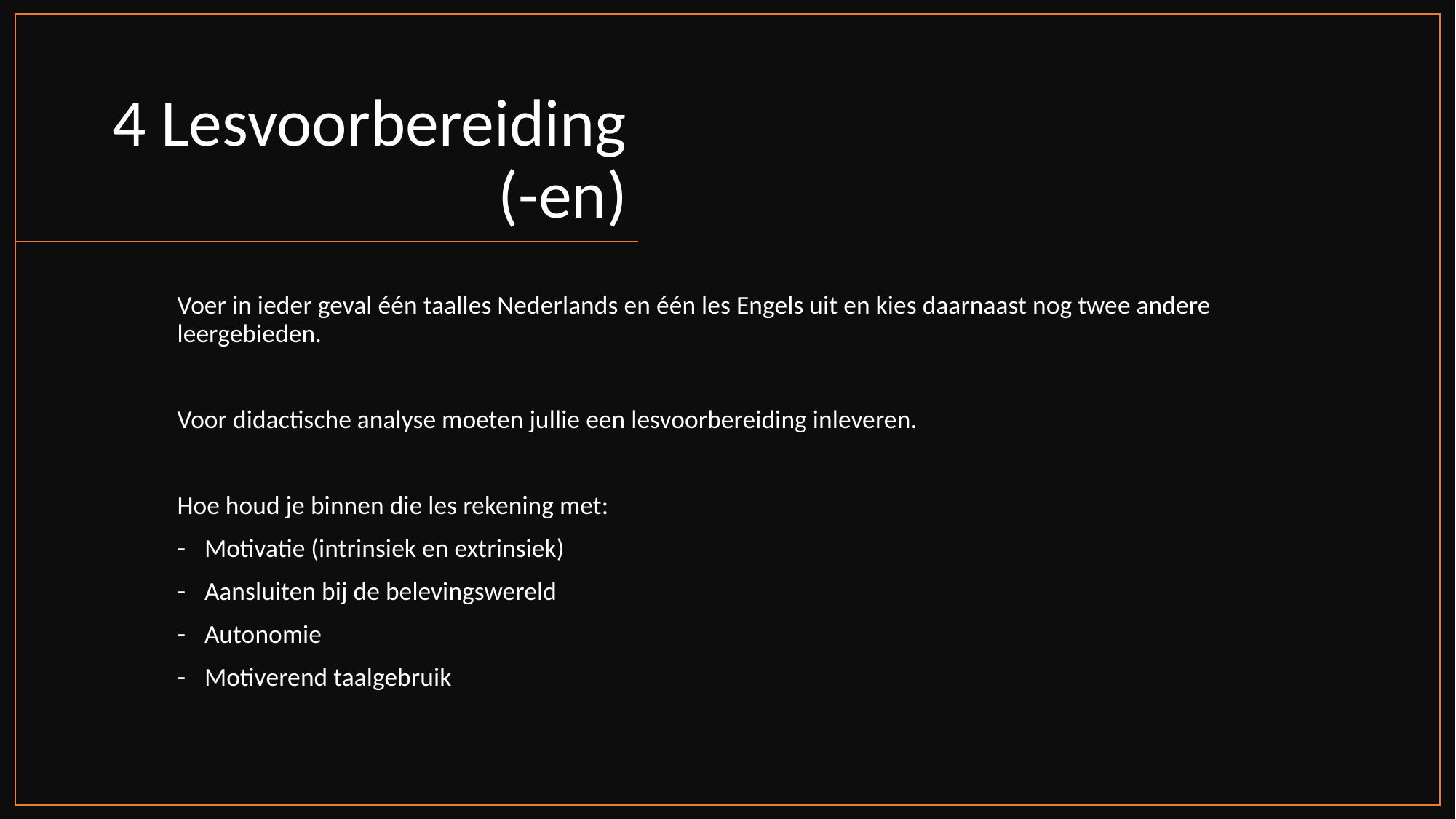

# 4 Lesvoorbereiding (-en)
Voer in ieder geval één taalles Nederlands en één les Engels uit en kies daarnaast nog twee andere leergebieden.

Voor didactische analyse moeten jullie een lesvoorbereiding inleveren.

Hoe houd je binnen die les rekening met:
Motivatie (intrinsiek en extrinsiek)
Aansluiten bij de belevingswereld
Autonomie
Motiverend taalgebruik